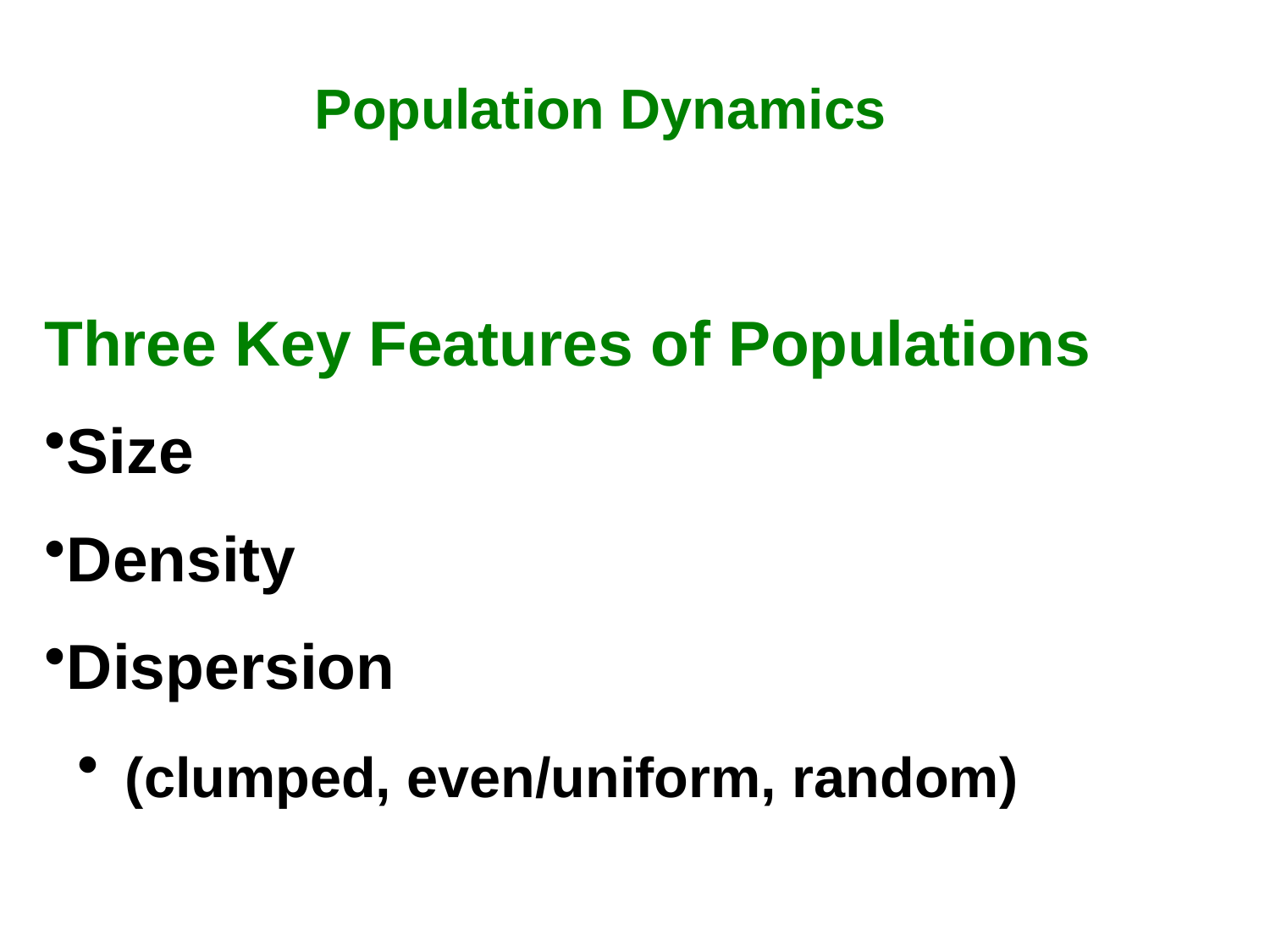

Population Dynamics
Three Key Features of Populations
Size
Density
Dispersion
 (clumped, even/uniform, random)